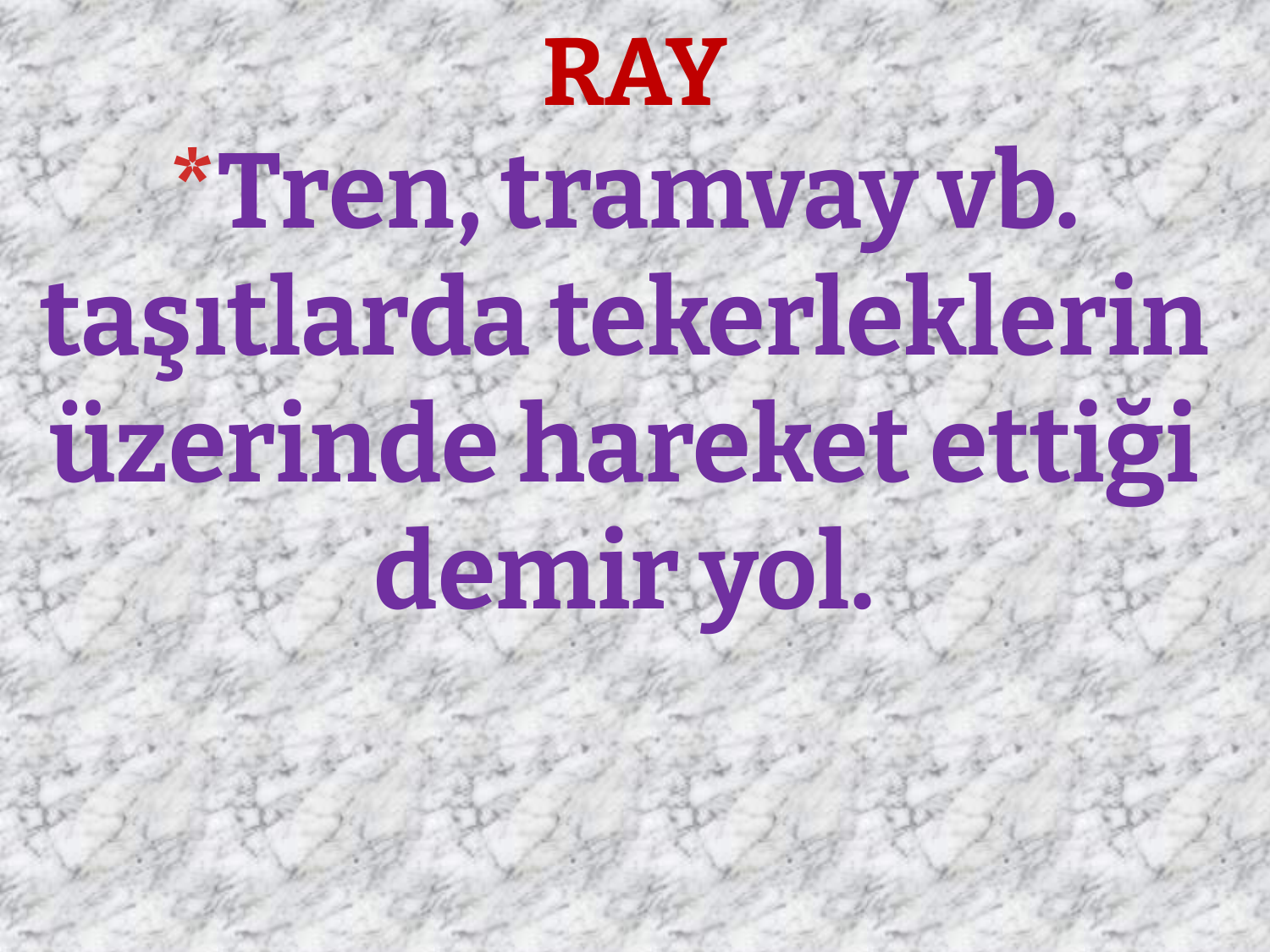

RAY
*Tren, tramvay vb. taşıtlarda tekerleklerin üzerinde hareket ettiği demir yol.